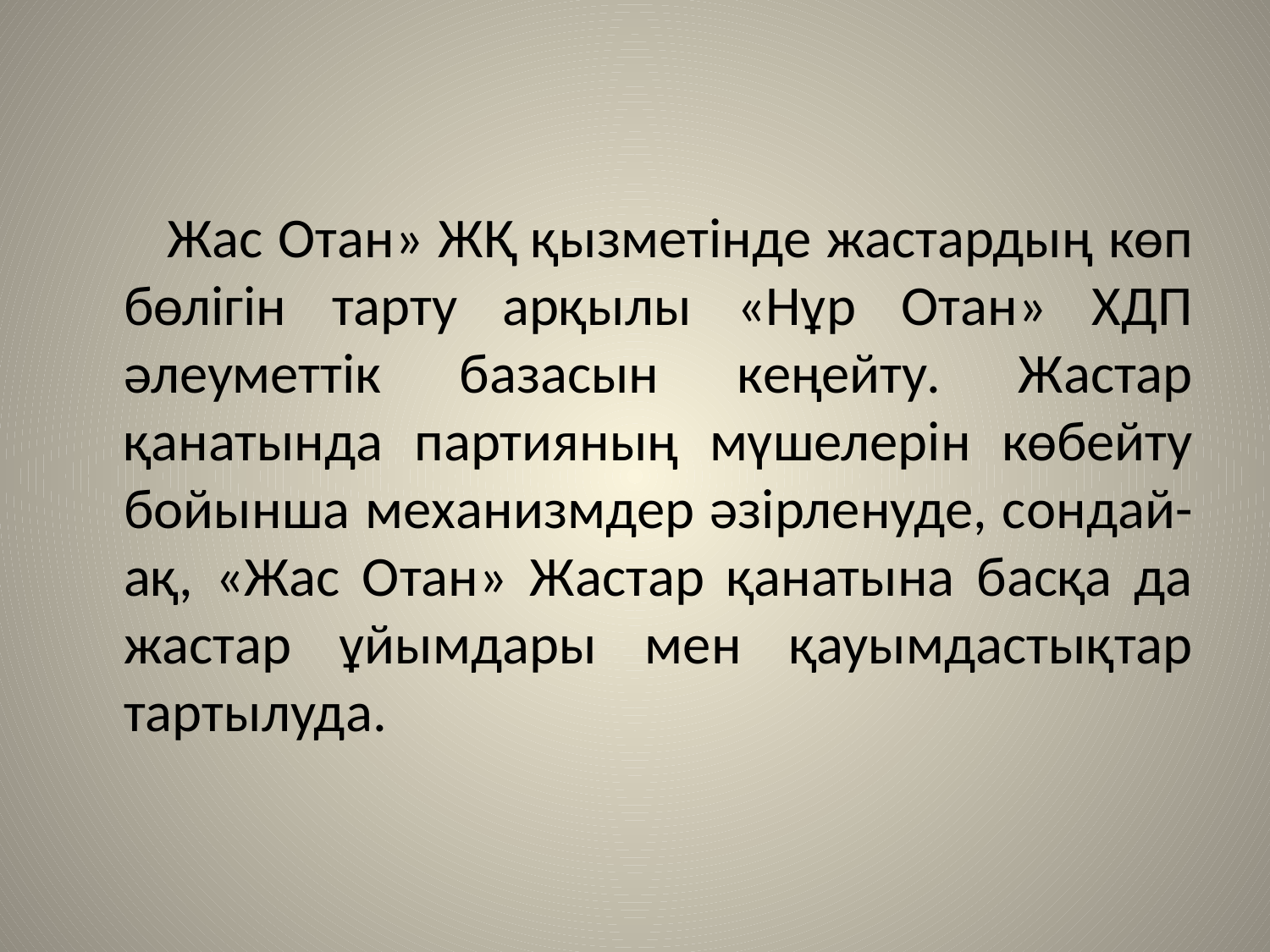

Жас Отан» ЖҚ қызметінде жастардың көп бөлігін тарту арқылы «Нұр Отан» ХДП әлеуметтік базасын кеңейту. Жастар қанатында партияның мүшелерін көбейту бойынша механизмдер әзірленуде, сондай-ақ, «Жас Отан» Жастар қанатына басқа да жастар ұйымдары мен қауымдастықтар тартылуда.